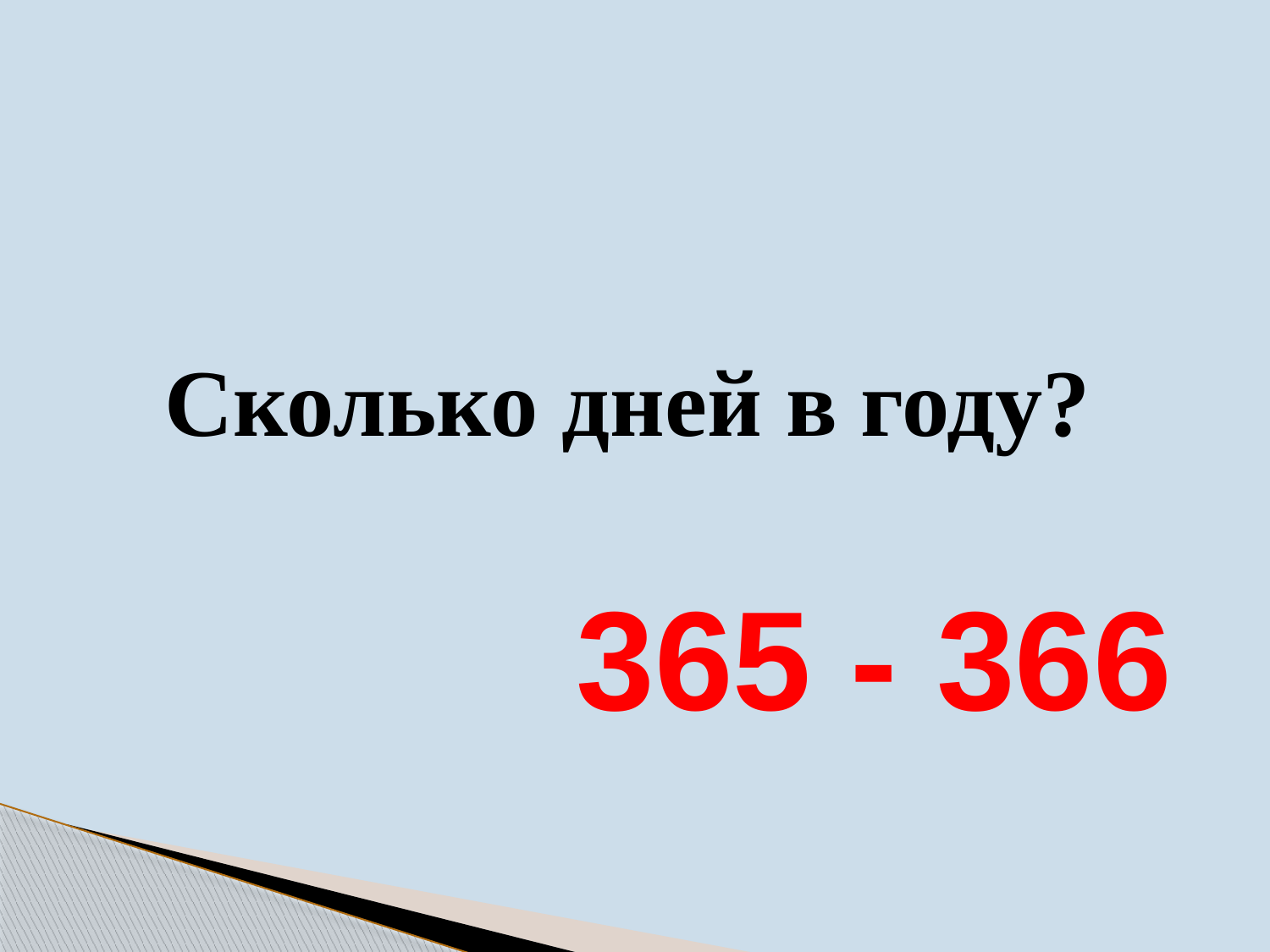

Сколько дней в году?

365 - 366